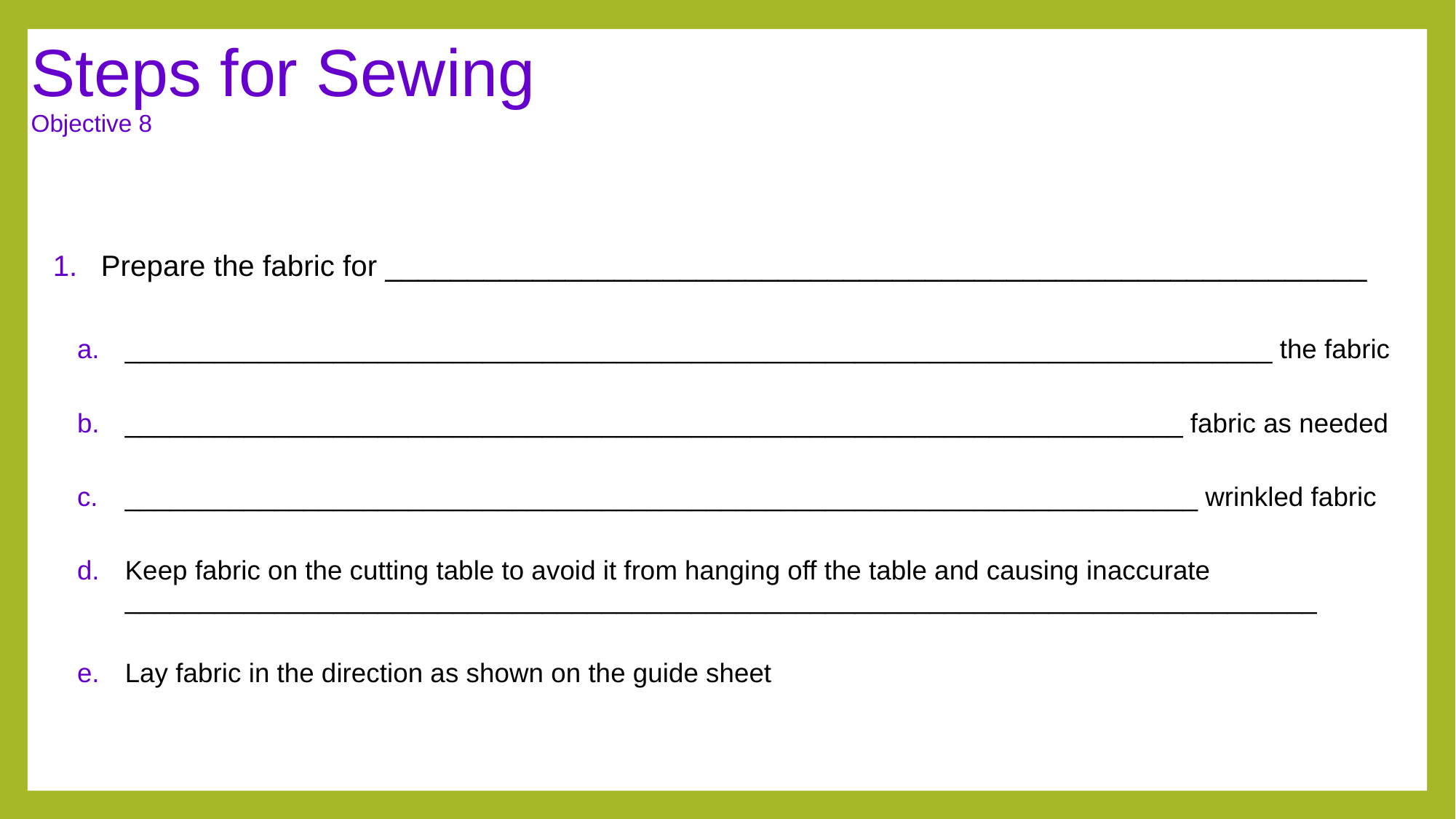

# Steps for Sewing Objective 8
Prepare the fabric for ____________________________________________________________

_____________________________________________________________________________ the fabric

_______________________________________________________________________ fabric as needed

________________________________________________________________________ wrinkled fabric

Keep fabric on the cutting table to avoid it from hanging off the table and causing inaccurate ________________________________________________________________________________

Lay fabric in the direction as shown on the guide sheet